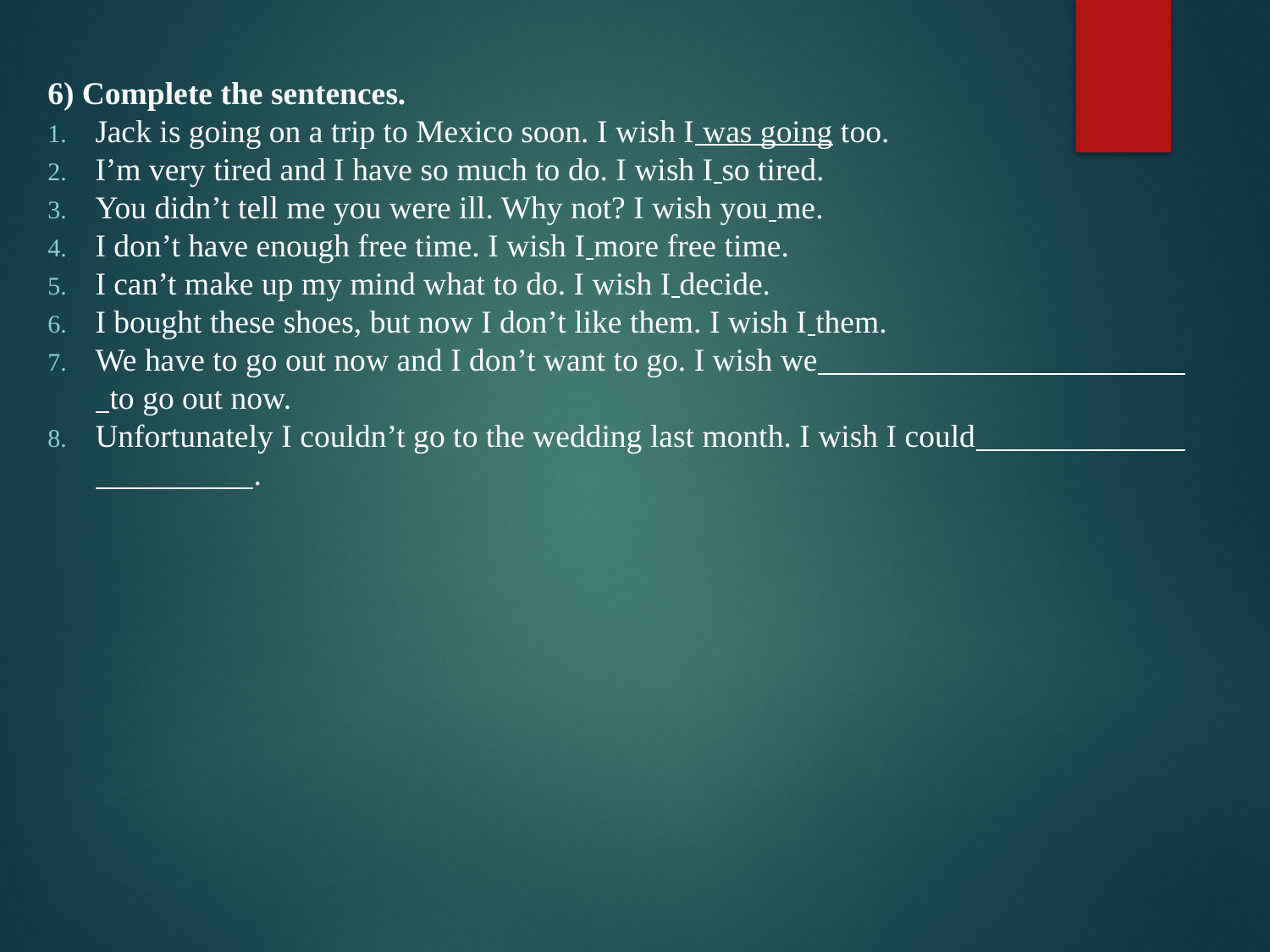

6) Complete the sentences.
Jack is going on a trip to Mexico soon. I wish I was going too.
I’m very tired and I have so much to do. I wish I so tired.
You didn’t tell me you were ill. Why not? I wish you me.
I don’t have enough free time. I wish I more free time.
I can’t make up my mind what to do. I wish I decide.
I bought these shoes, but now I don’t like them. I wish I them.
We have to go out now and I don’t want to go. I wish we                                                      to go out now.
Unfortunately I couldn’t go to the wedding last month. I wish I could                                                    .